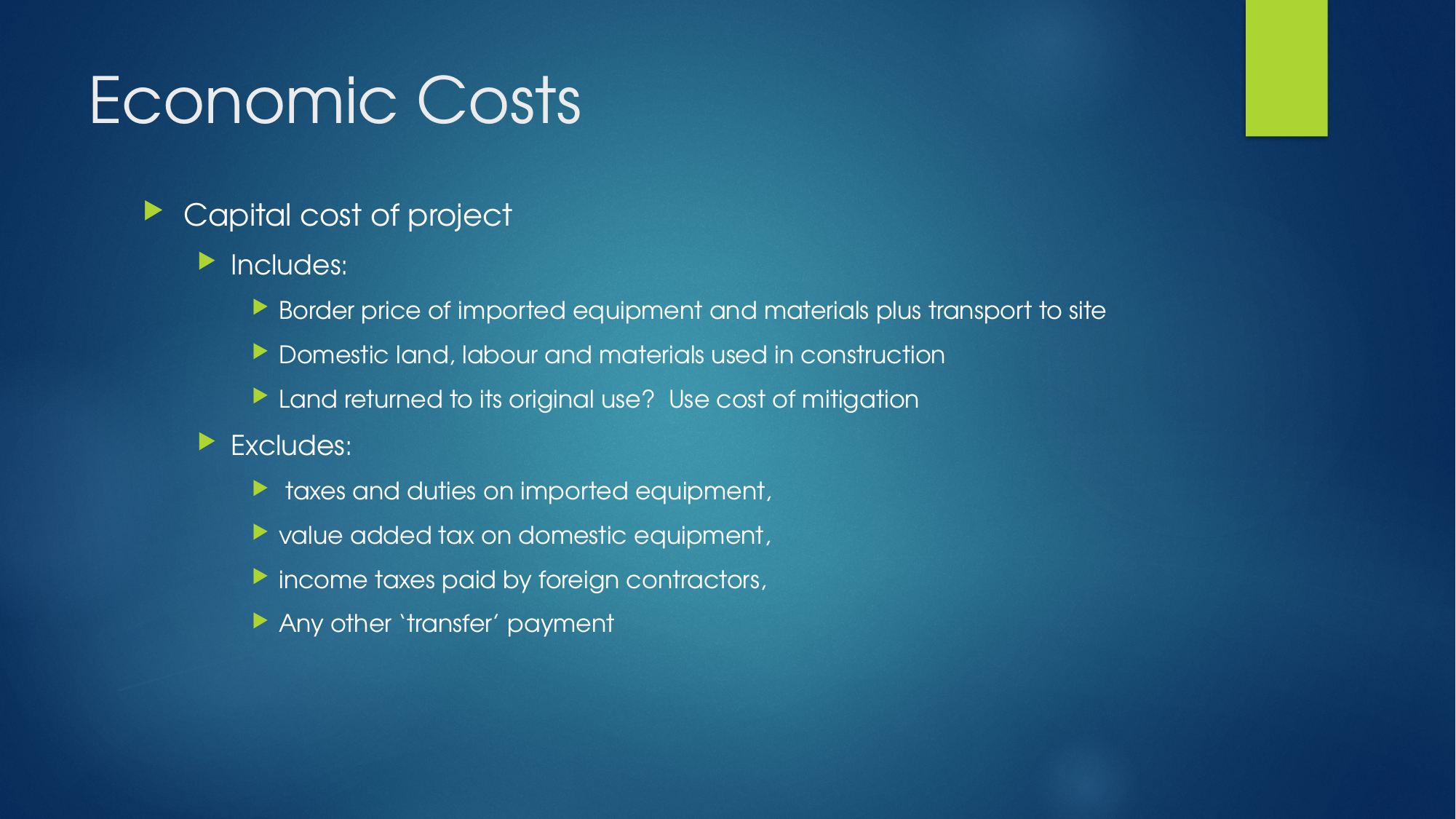

# Economic Costs
Capital cost of project
Includes:
Border price of imported equipment and materials plus transport to site
Domestic land, labour and materials used in construction
Land returned to its original use?  Use cost of mitigation
Excludes:
 taxes and duties on imported equipment,
value added tax on domestic equipment,
income taxes paid by foreign contractors,
Any other ‘transfer’ payment